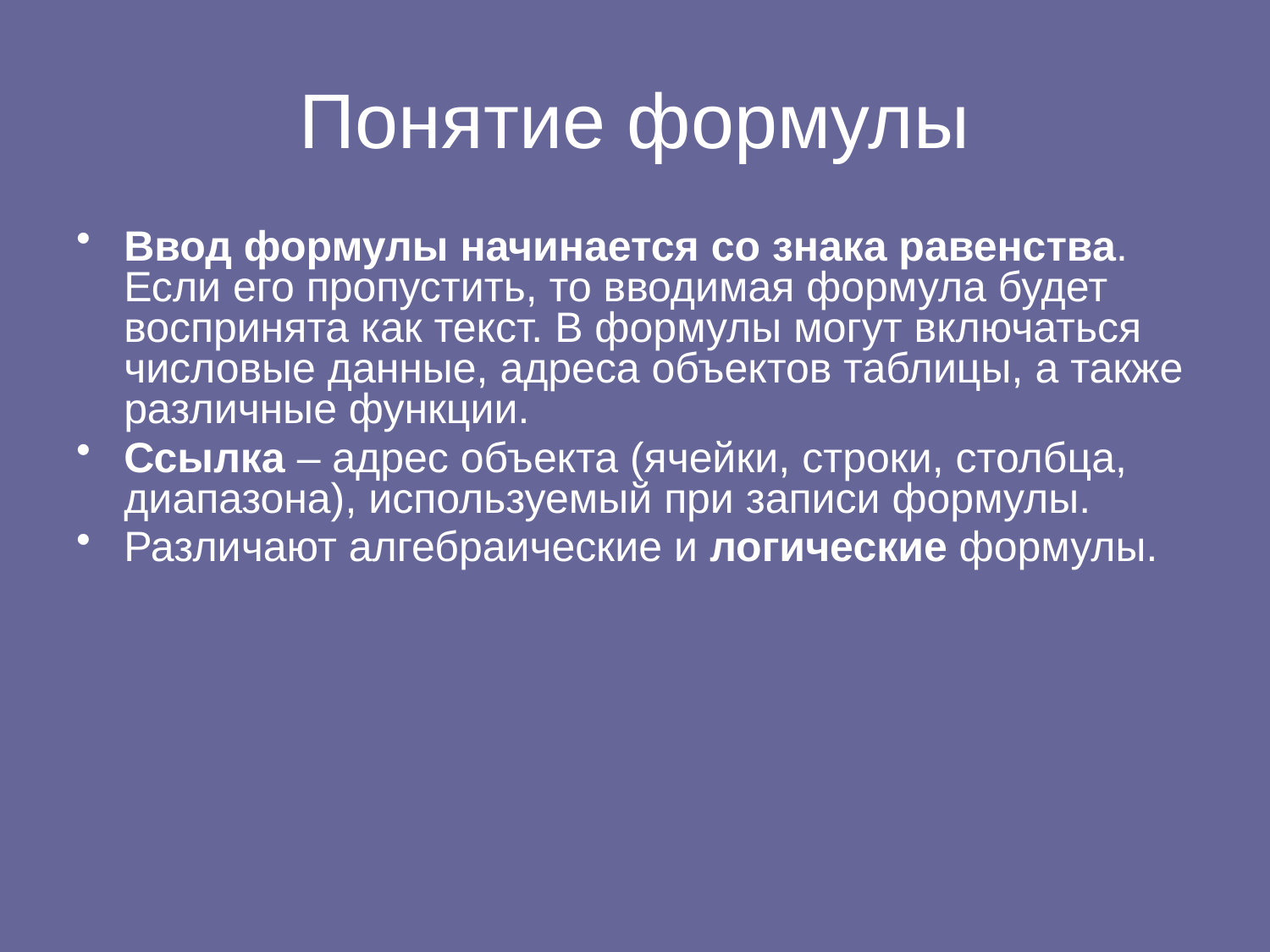

# Понятие формулы
Ввод формулы начинается со знака равенства. Если его пропустить, то вводимая формула будет воспринята как текст. В формулы могут включаться числовые данные, адреса объектов таблицы, а также различные функции.
Ссылка – адрес объекта (ячейки, строки, столбца, диапазона), используемый при записи формулы.
Различают алгебраические и логические формулы.